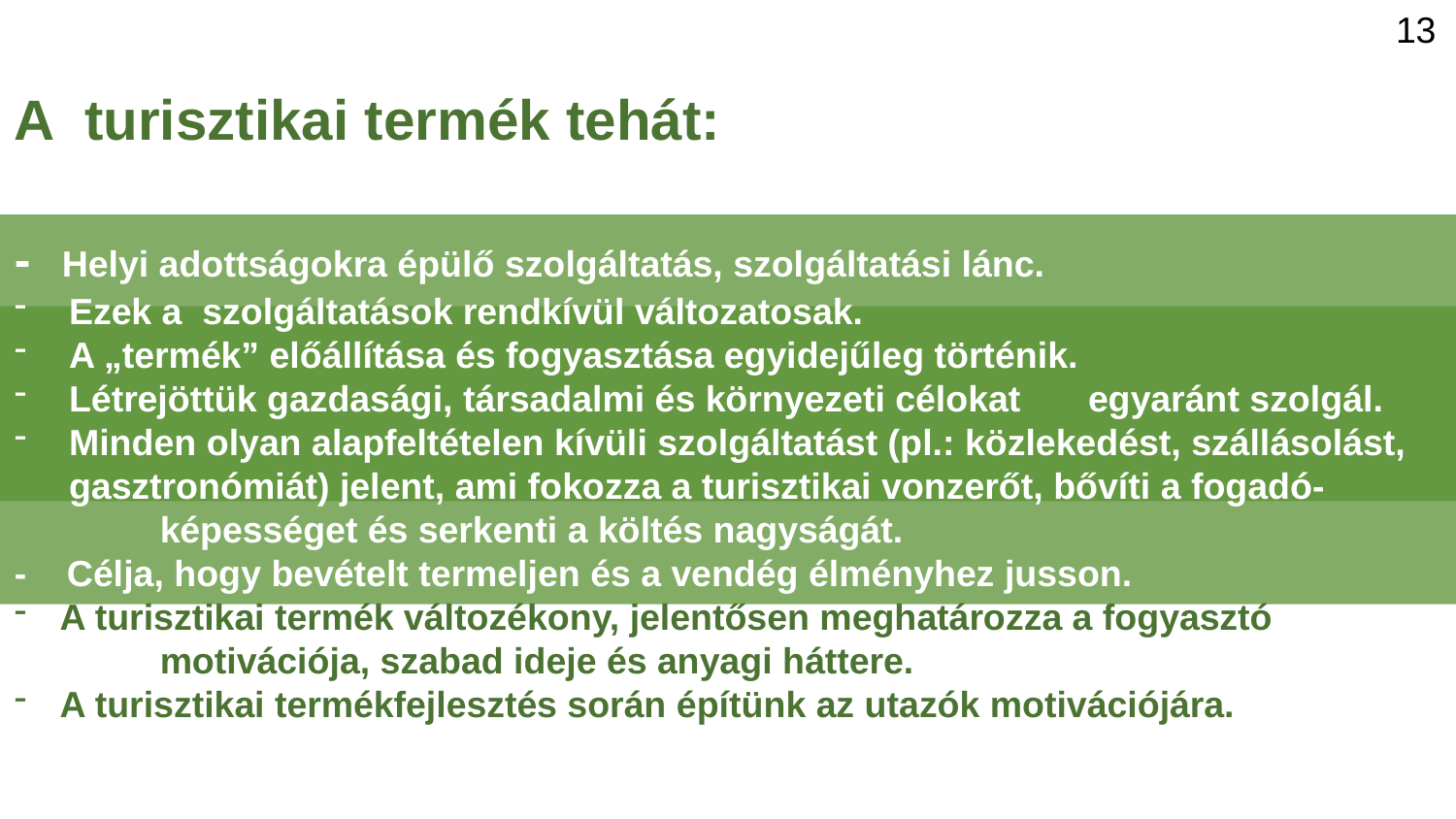

13
A  turisztikai termék tehát:

-  Helyi adottságokra épülő szolgáltatás, szolgáltatási lánc.
Ezek a  szolgáltatások rendkívül változatosak.
A „termék” előállítása és fogyasztása egyidejűleg történik.
Létrejöttük gazdasági, társadalmi és környezeti célokat 	egyaránt szolgál.
Minden olyan alapfeltételen kívüli szolgáltatást (pl.: közlekedést, szállásolást, gasztronómiát) jelent, ami fokozza a turisztikai vonzerőt, bővíti a fogadó-
	képességet és serkenti a költés nagyságát.
-    Célja, hogy bevételt termeljen és a vendég élményhez jusson.
A turisztikai termék változékony, jelentősen meghatározza a fogyasztó
	motivációja, szabad ideje és anyagi háttere.
A turisztikai termékfejlesztés során építünk az utazók motivációjára.